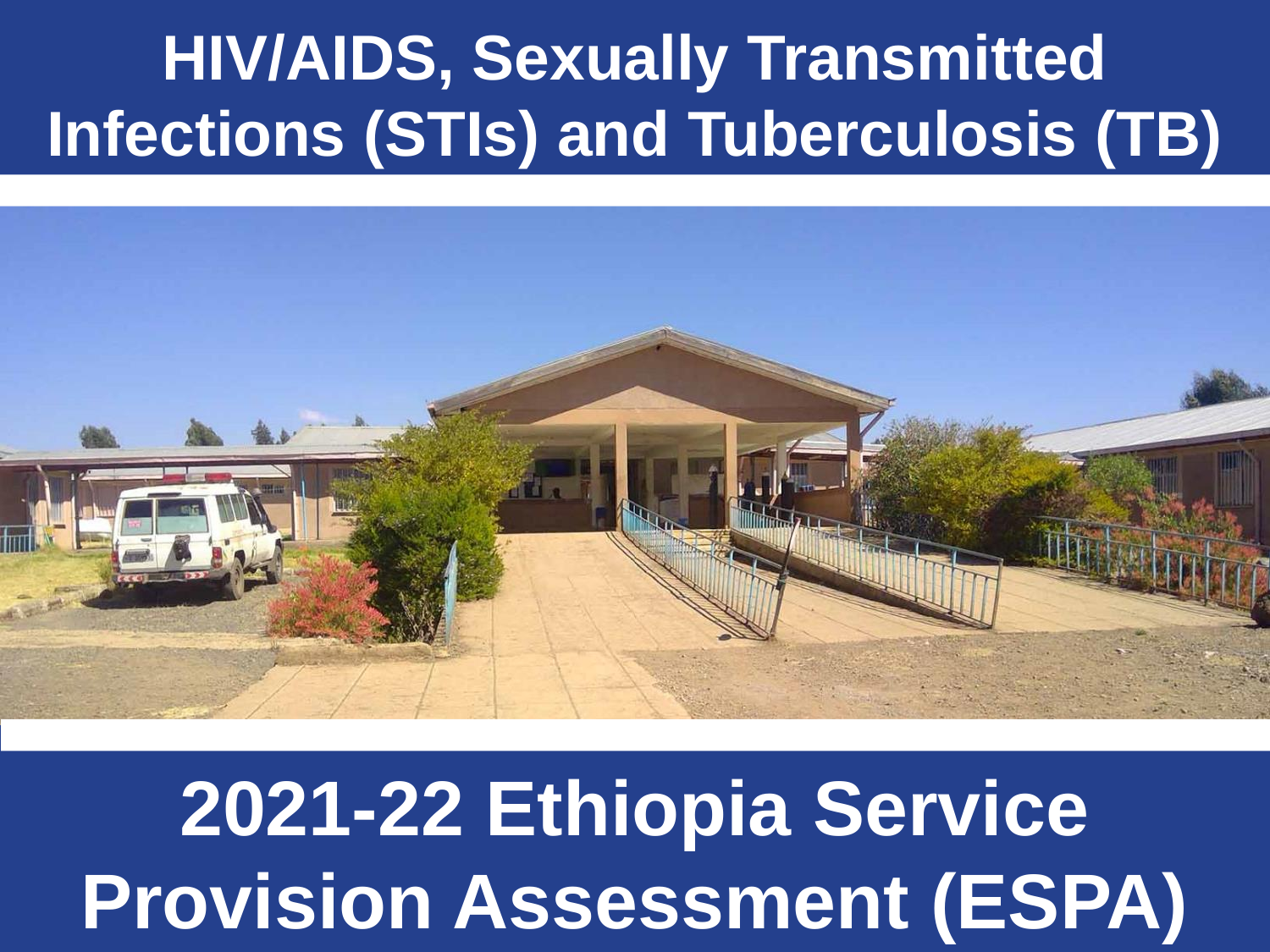

HIV/AIDS, Sexually Transmitted Infections (STIs) and Tuberculosis (TB)